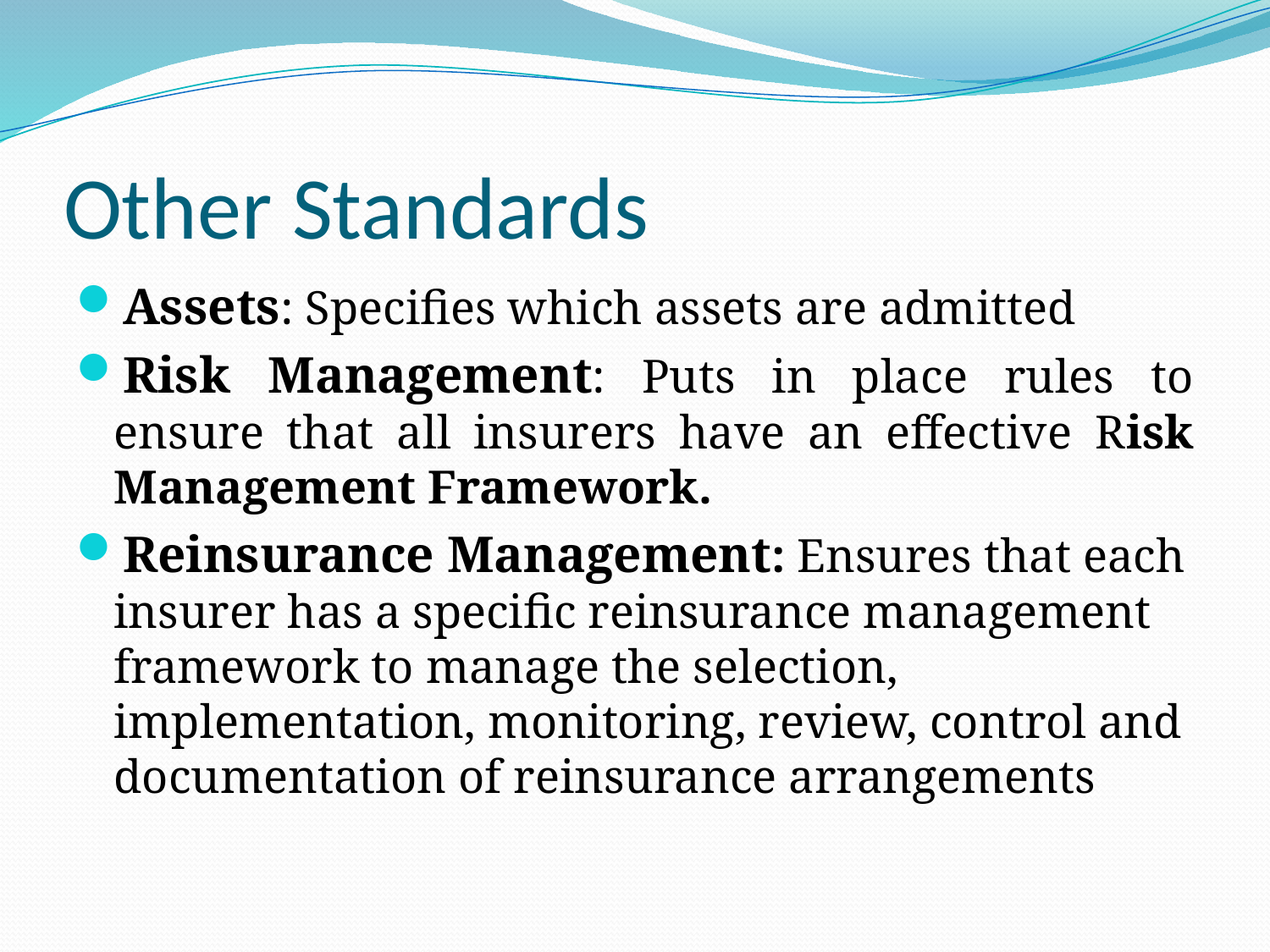

# Other Standards
Assets: Specifies which assets are admitted
Risk Management: Puts in place rules to ensure that all insurers have an effective Risk Management Framework.
Reinsurance Management: Ensures that each insurer has a specific reinsurance management framework to manage the selection, implementation, monitoring, review, control and documentation of reinsurance arrangements